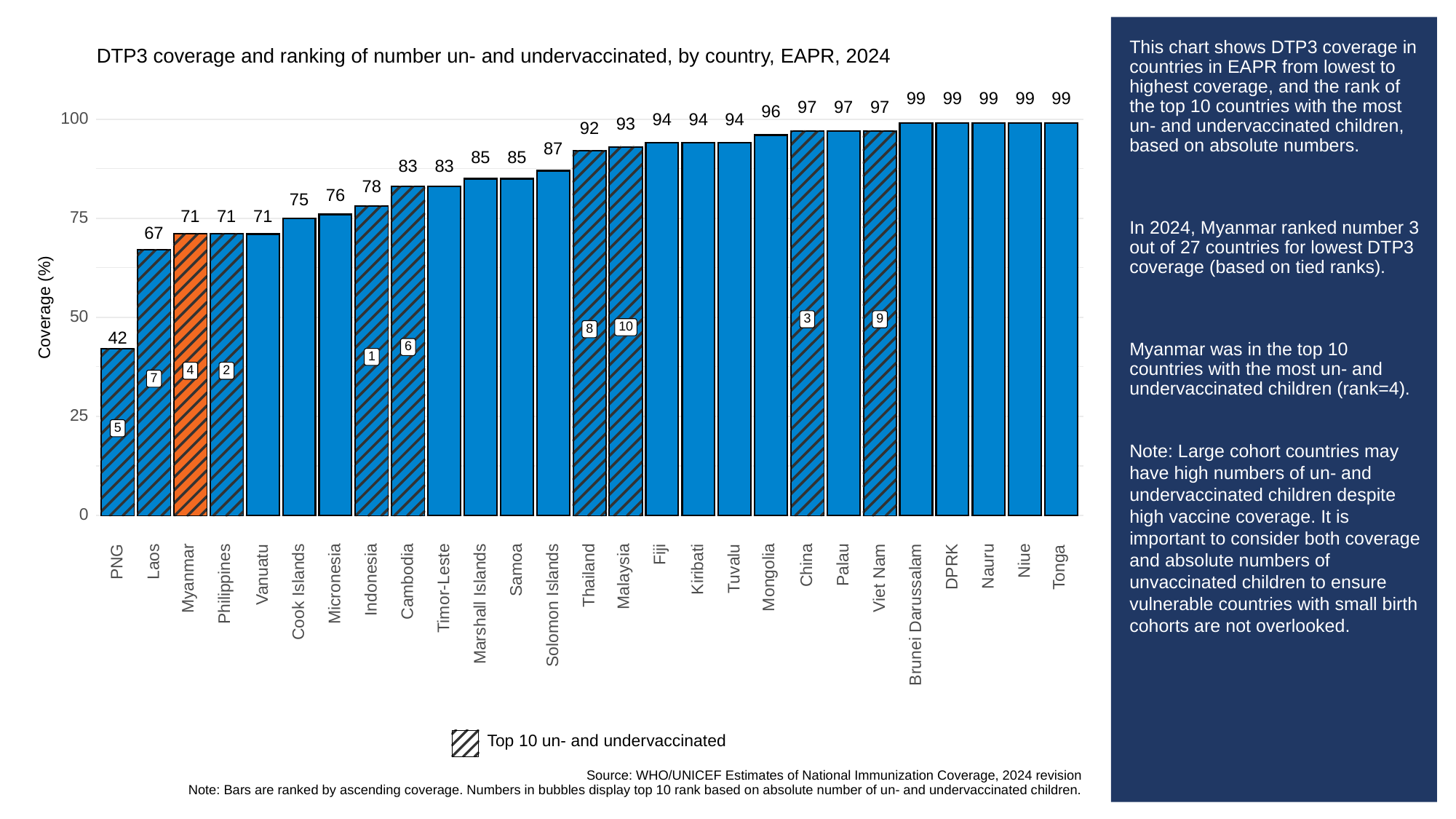

# This chart shows DTP3 coverage in countries in EAPR from lowest to highest coverage, and the rank of the top 10 countries with the most un- and undervaccinated children, based on absolute numbers.

In 2024, Myanmar ranked number 3 out of 27 countries for lowest DTP3 coverage (based on tied ranks).

Myanmar was in the top 10 countries with the most un- and undervaccinated children (rank=4).

Note: Large cohort countries may have high numbers of un- and undervaccinated children despite high vaccine coverage. It is important to consider both coverage and absolute numbers of unvaccinated children to ensure vulnerable countries with small birth cohorts are not overlooked.

DTP3 coverage and ranking of number un- and undervaccinated, by country, EAPR, 2024
99
99
99
99
99
97
97
97
96
100
94
94
94
93

92

87

85
85

83
83

78

76

75

71
71
71
75

67

Coverage (%)

50

3
9

10

8

42

6

1

2
4

7

25

5

0

Fiji
Niue
PNG
Laos
Palau
China
Tonga
Nauru
DPRK
Tuvalu
Kiribati
Samoa
Vanuatu
Malaysia
Thailand
Mongolia
Myanmar
Viet Nam
Indonesia
Cambodia
Philippines
Micronesia
Timor-Leste
Cook Islands
Marshall Islands
Solomon Islands
Brunei Darussalam

Top 10 un- and undervaccinated

Source: WHO/UNICEF Estimates of National Immunization Coverage, 2024 revision
Note: Bars are ranked by ascending coverage. Numbers in bubbles display top 10 rank based on absolute number of un- and undervaccinated children.